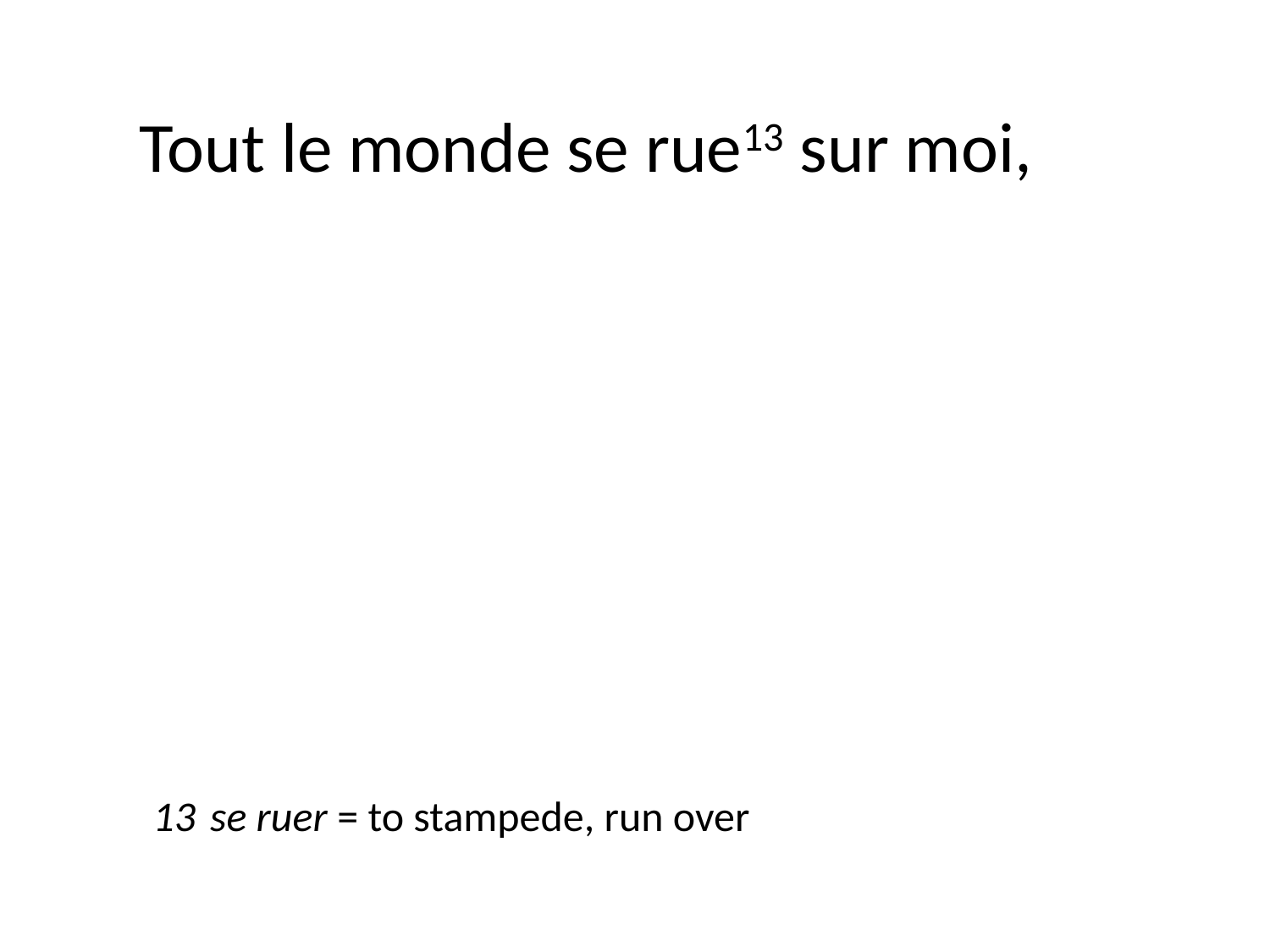

Tout le monde se rue13 sur moi,
 se ruer = to stampede, run over